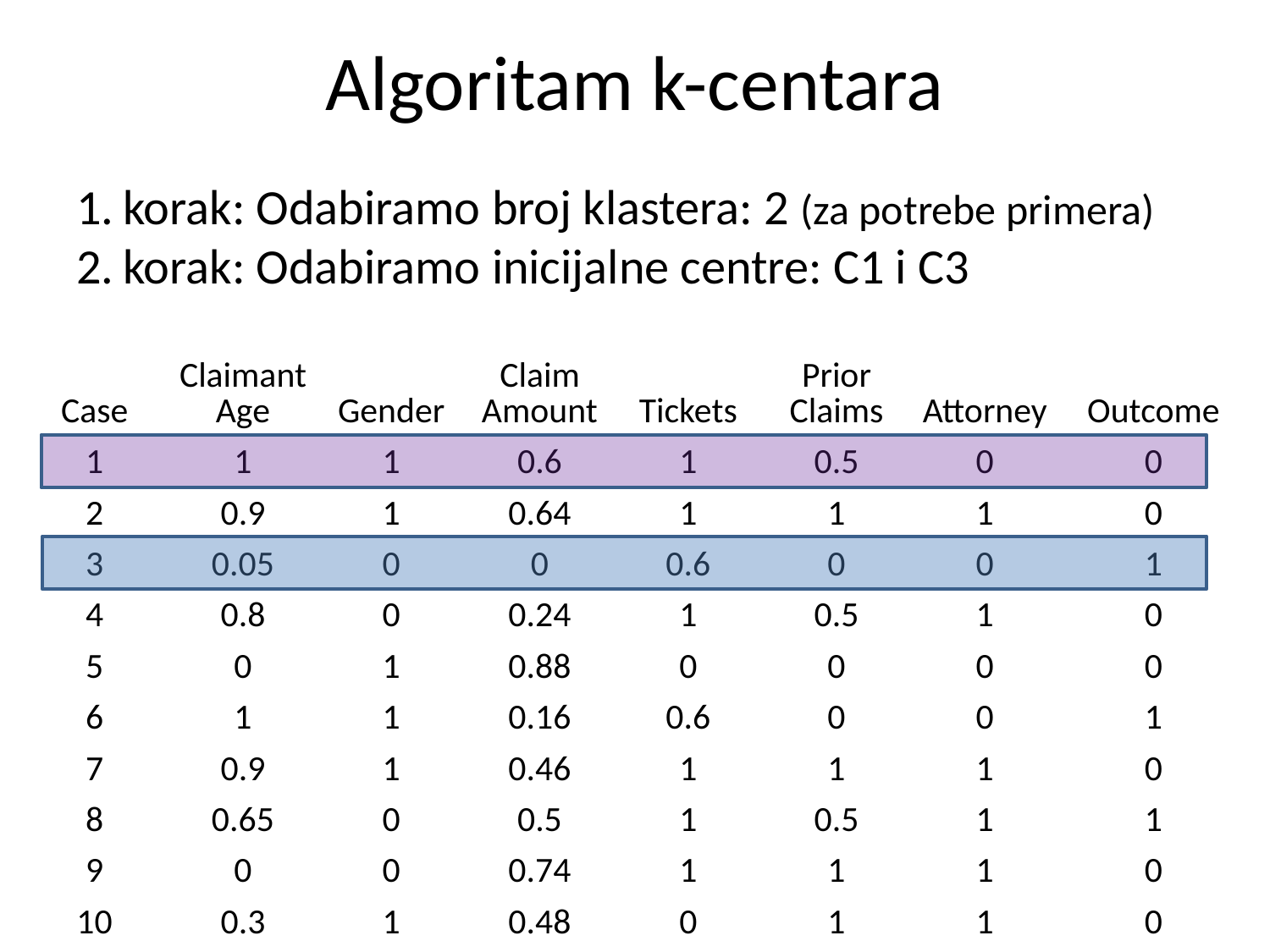

# Algoritam k-centara
korak: Odabiramo broj klastera: 2 (za potrebe primera)
korak: Odabiramo inicijalne centre: C1 i C3
| Case | Claimant Age | Gender | Claim Amount | Tickets | Prior Claims | Attorney | Outcome |
| --- | --- | --- | --- | --- | --- | --- | --- |
| 1 | 1 | 1 | 0.6 | 1 | 0.5 | 0 | 0 |
| 2 | 0.9 | 1 | 0.64 | 1 | 1 | 1 | 0 |
| 3 | 0.05 | 0 | 0 | 0.6 | 0 | 0 | 1 |
| 4 | 0.8 | 0 | 0.24 | 1 | 0.5 | 1 | 0 |
| 5 | 0 | 1 | 0.88 | 0 | 0 | 0 | 0 |
| 6 | 1 | 1 | 0.16 | 0.6 | 0 | 0 | 1 |
| 7 | 0.9 | 1 | 0.46 | 1 | 1 | 1 | 0 |
| 8 | 0.65 | 0 | 0.5 | 1 | 0.5 | 1 | 1 |
| 9 | 0 | 0 | 0.74 | 1 | 1 | 1 | 0 |
| 10 | 0.3 | 1 | 0.48 | 0 | 1 | 1 | 0 |